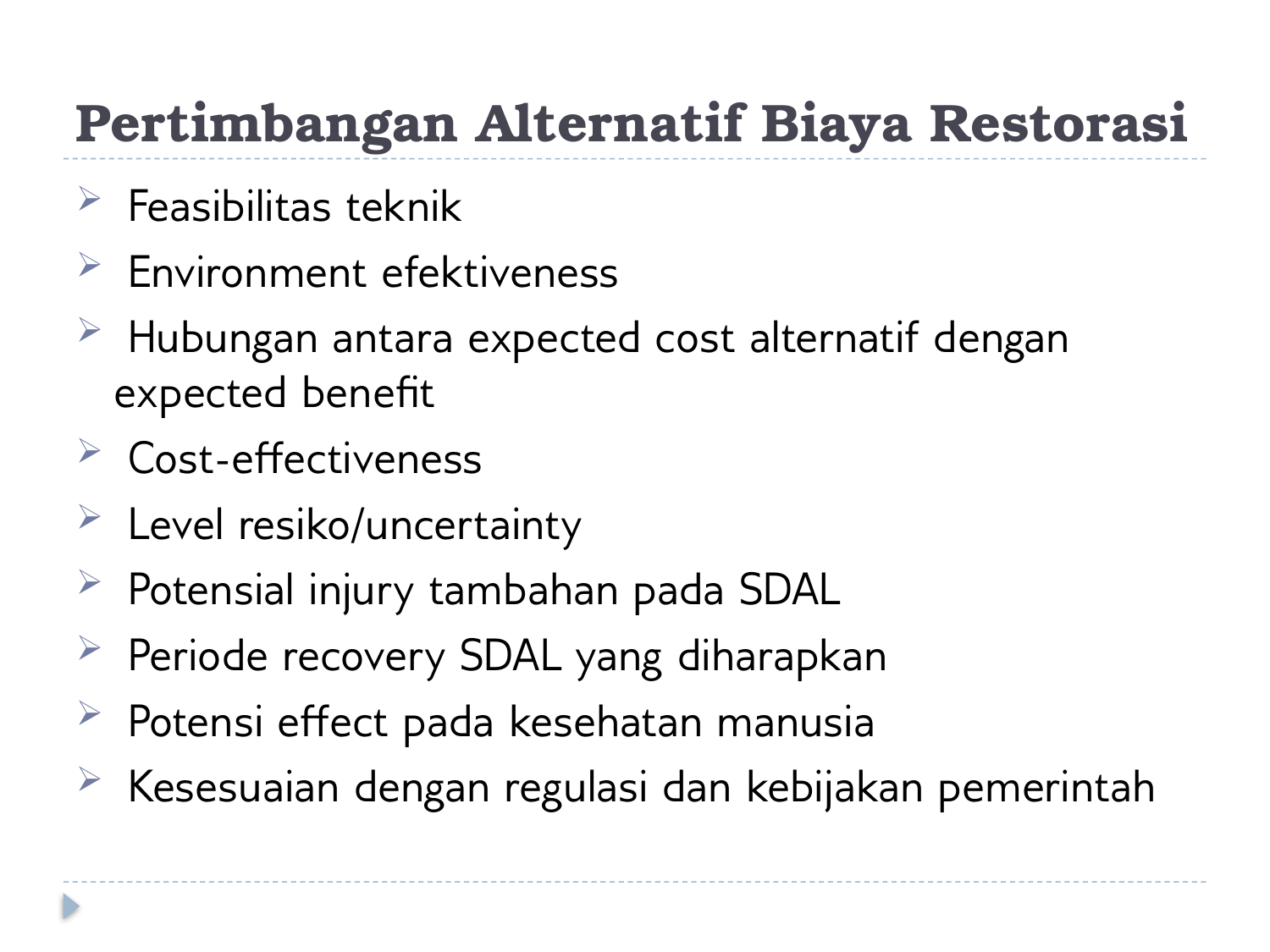

# Pertimbangan Alternatif Biaya Restorasi
 Feasibilitas teknik
 Environment efektiveness
 Hubungan antara expected cost alternatif dengan expected benefit
 Cost-effectiveness
 Level resiko/uncertainty
 Potensial injury tambahan pada SDAL
 Periode recovery SDAL yang diharapkan
 Potensi effect pada kesehatan manusia
 Kesesuaian dengan regulasi dan kebijakan pemerintah